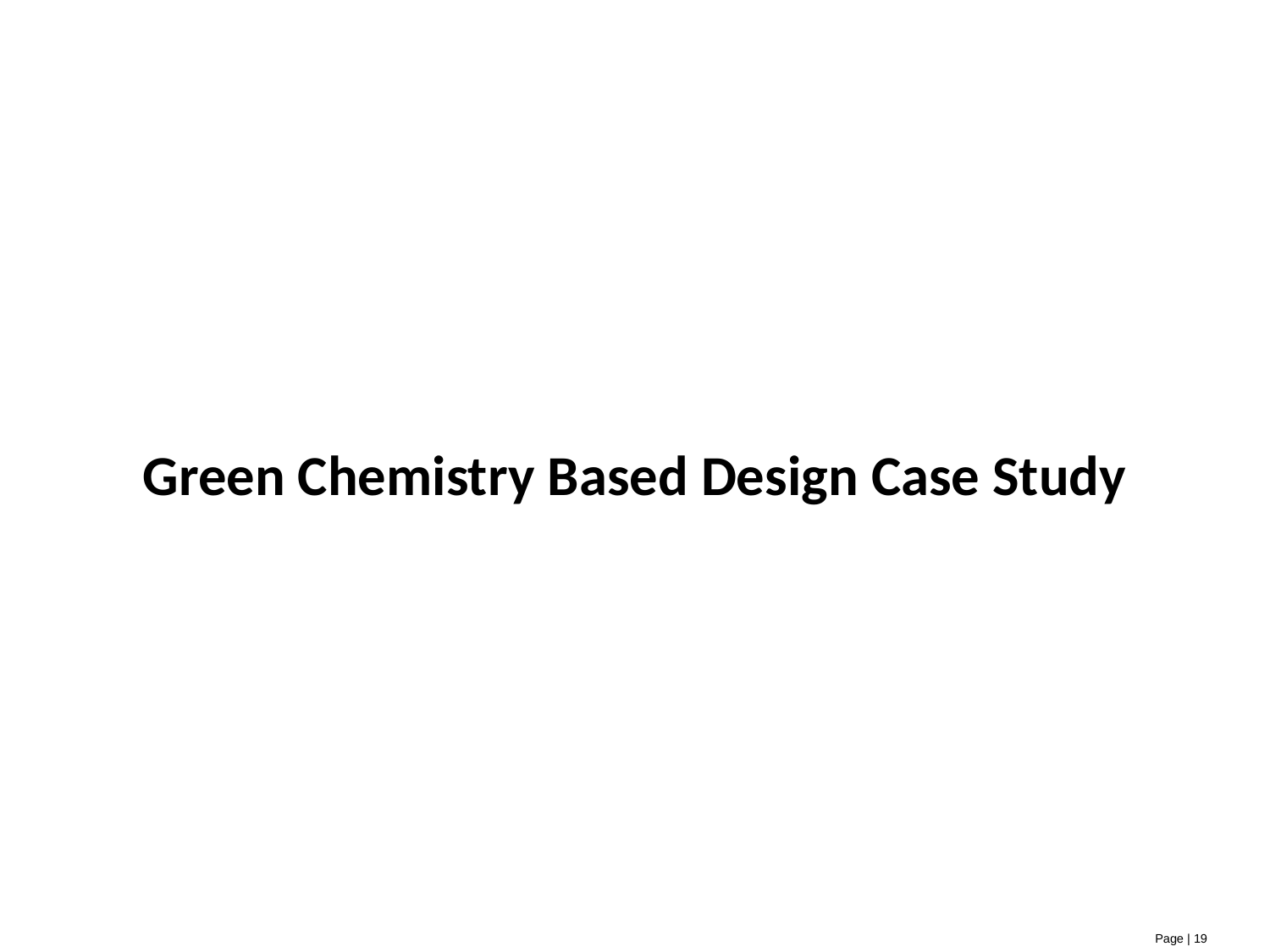

# Green Chemistry Based Design Case Study